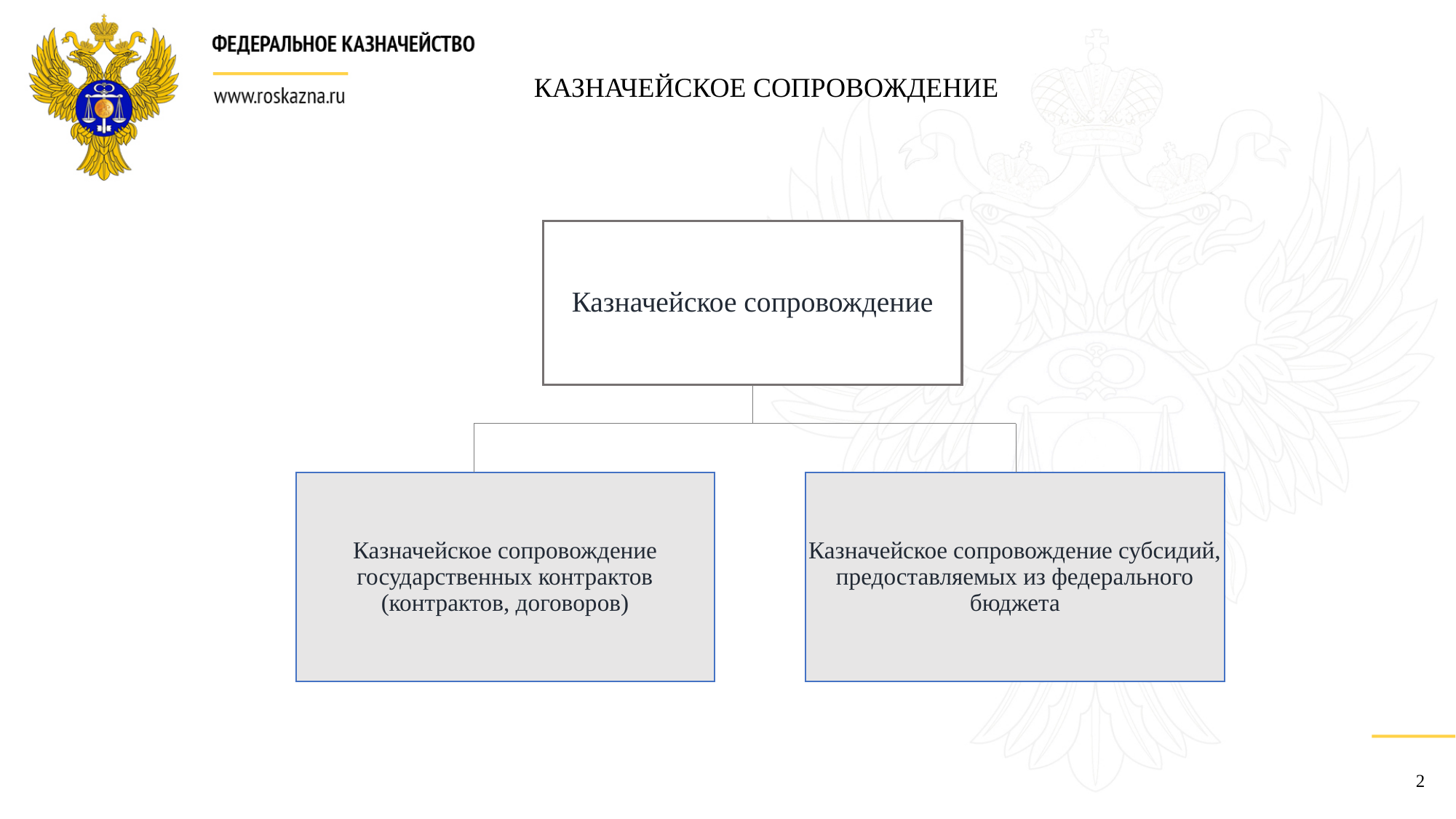

КАЗНАЧЕЙСКОЕ СОПРОВОЖДЕНИЕ
Казначейское сопровождение
Казначейское сопровождение государственных контрактов (контрактов, договоров)
Казначейское сопровождение субсидий, предоставляемых из федерального бюджета
2